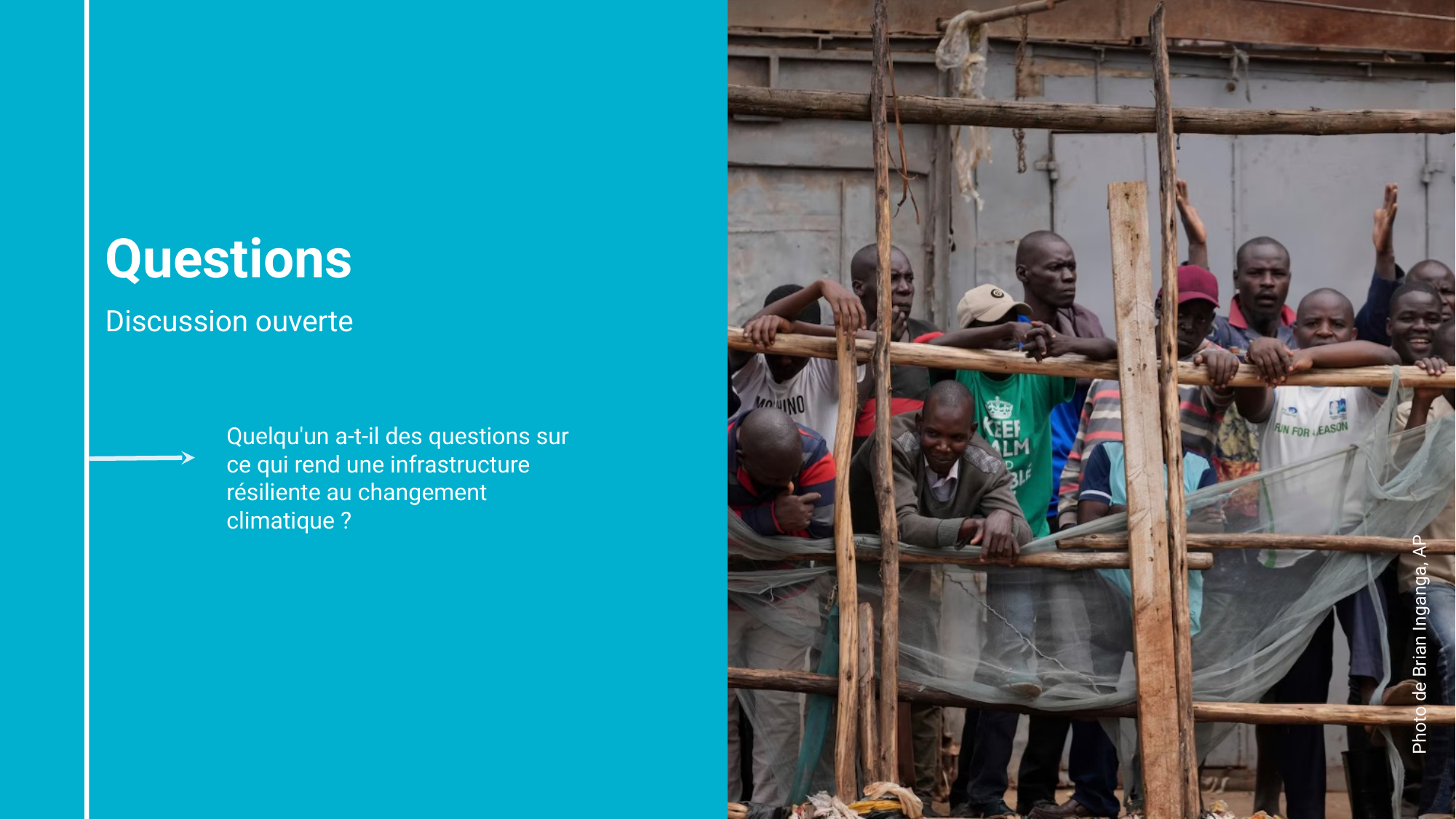

Questions
Discussion ouverte
Quelqu'un a-t-il des questions sur ce qui rend une infrastructure résiliente au changement climatique ?
Photo de Brian Inganga, AP
31